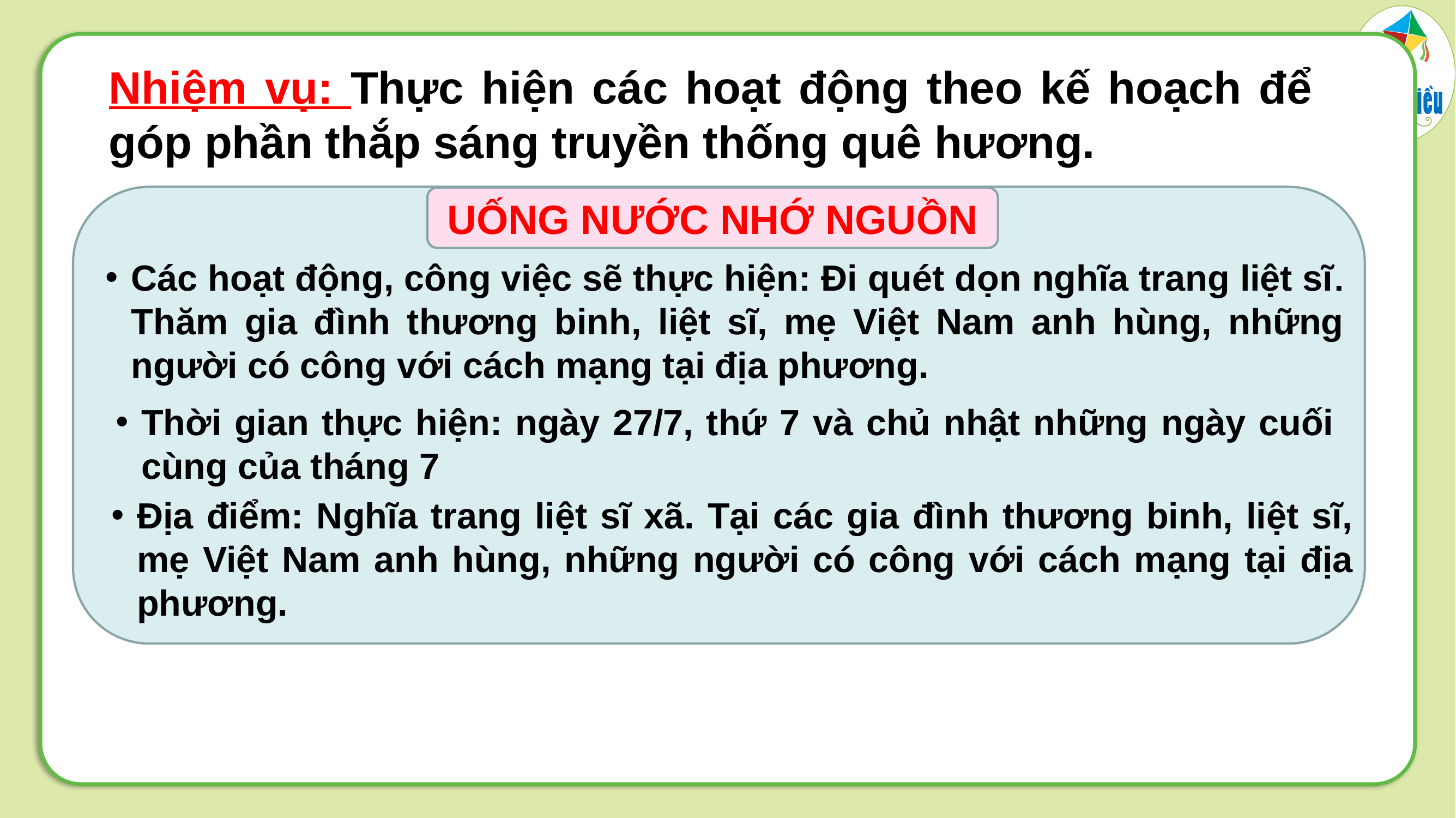

Nhiệm vụ: Thực hiện các hoạt động theo kế hoạch để góp phần thắp sáng truyền thống quê hương.

UỐNG NƯỚC NHỚ NGUỒN
Các hoạt động, công việc sẽ thực hiện: Đi quét dọn nghĩa trang liệt sĩ. Thăm gia đình thương binh, liệt sĩ, mẹ Việt Nam anh hùng, những người có công với cách mạng tại địa phương.
Thời gian thực hiện: ngày 27/7, thứ 7 và chủ nhật những ngày cuối cùng của tháng 7
Địa điểm: Nghĩa trang liệt sĩ xã. Tại các gia đình thương binh, liệt sĩ, mẹ Việt Nam anh hùng, những người có công với cách mạng tại địa phương.